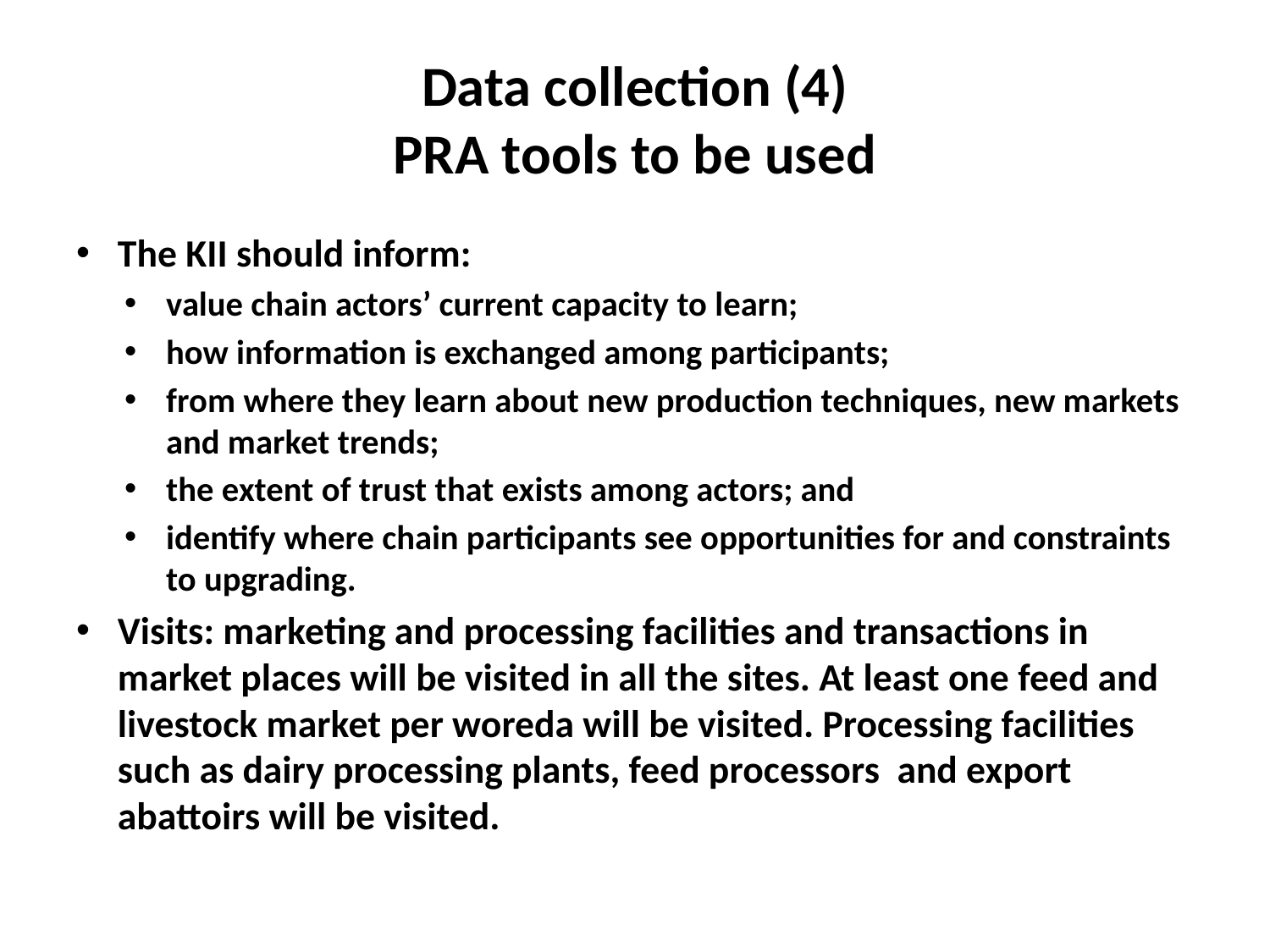

# Data collection (4) PRA tools to be used
The KII should inform:
value chain actors’ current capacity to learn;
how information is exchanged among participants;
from where they learn about new production techniques, new markets and market trends;
the extent of trust that exists among actors; and
identify where chain participants see opportunities for and constraints to upgrading.
Visits: marketing and processing facilities and transactions in market places will be visited in all the sites. At least one feed and livestock market per woreda will be visited. Processing facilities such as dairy processing plants, feed processors  and export abattoirs will be visited.